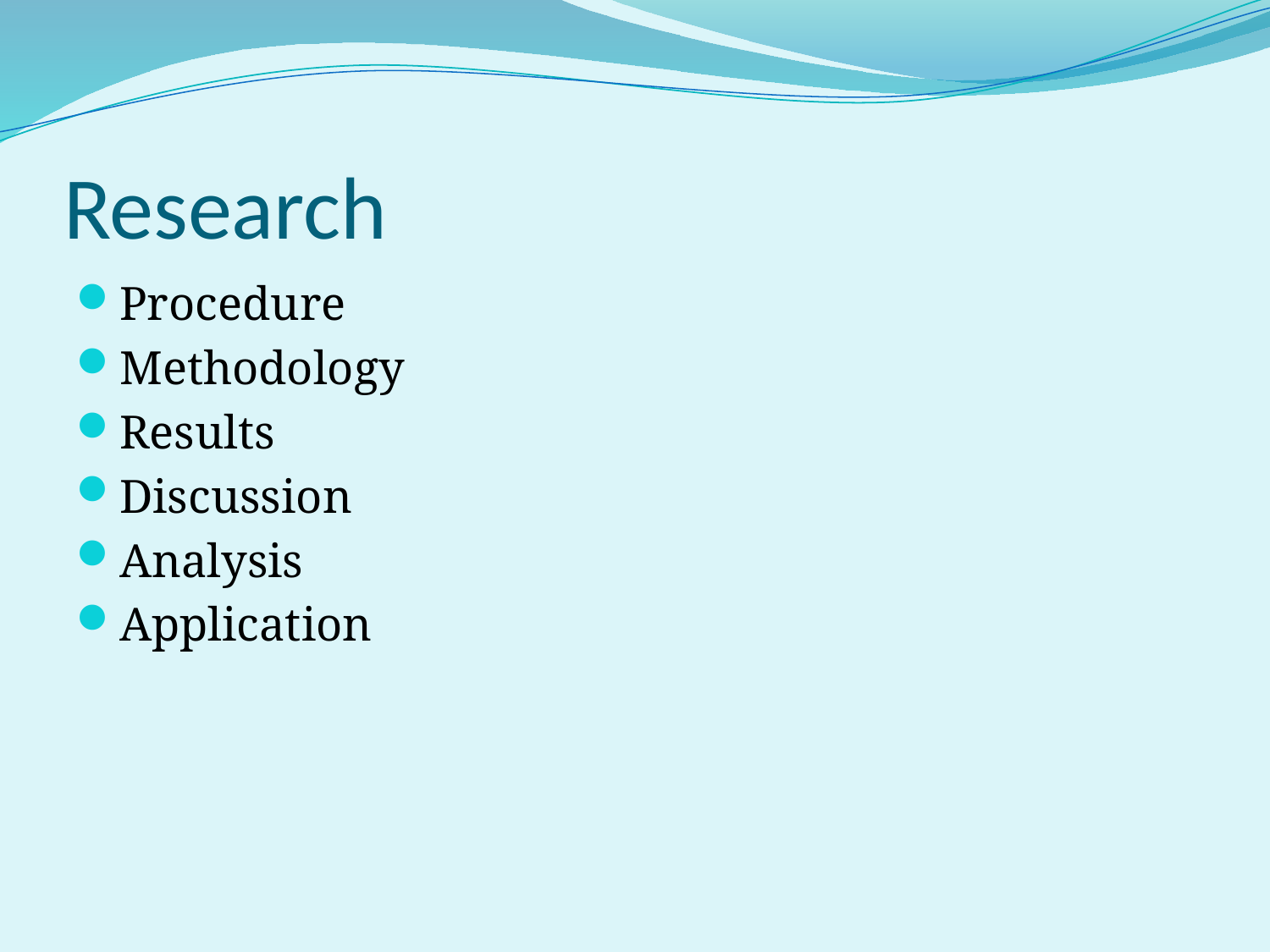

# Research
Procedure
Methodology
Results
Discussion
Analysis
Application